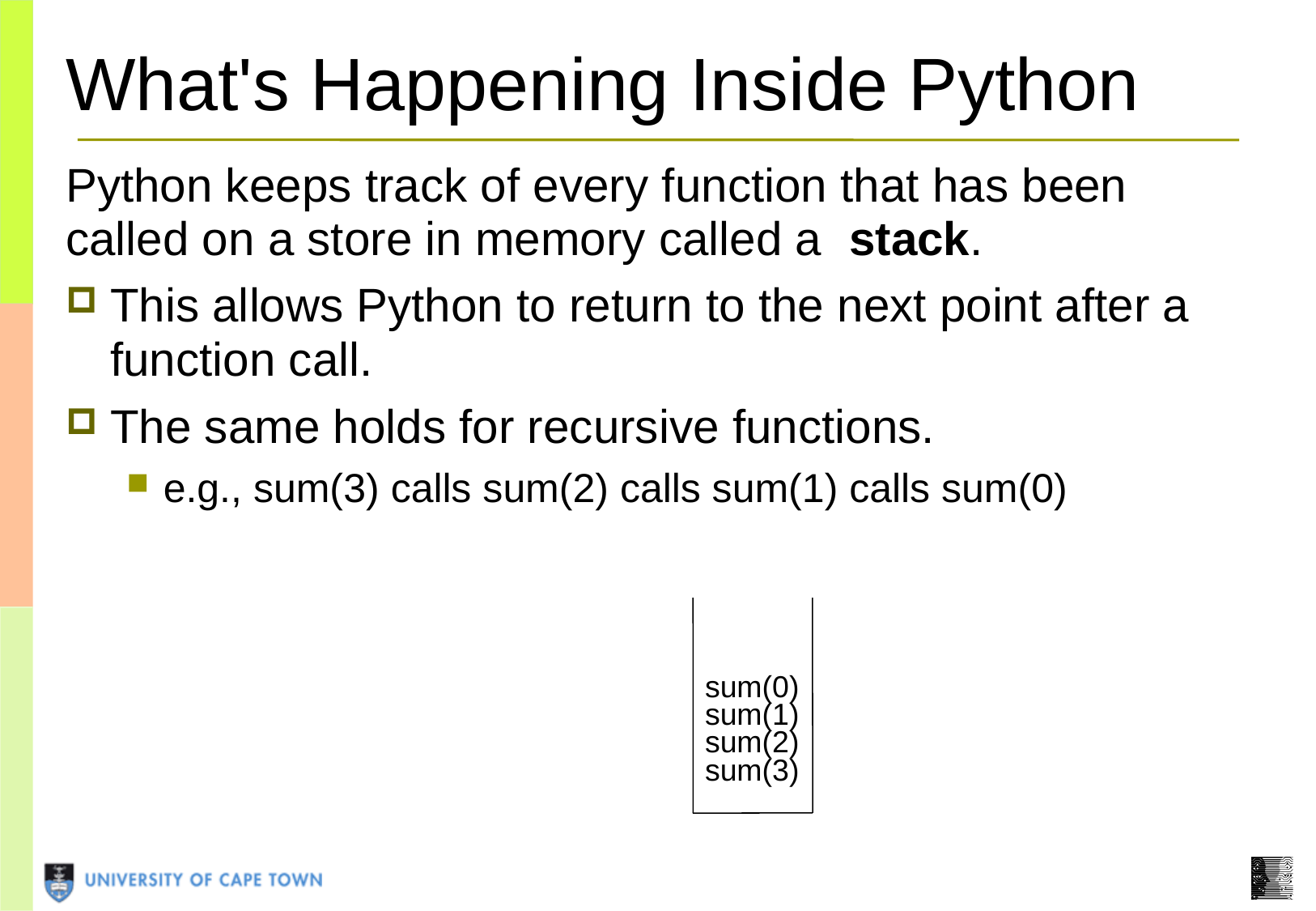

What's Happening Inside Python
Python keeps track of every function that has been called on a store in memory called a  stack.
This allows Python to return to the next point after a function call.
The same holds for recursive functions.
e.g., sum(3) calls sum(2) calls sum(1) calls sum(0)

sum(0)
sum(1)
sum(2)
sum(3)